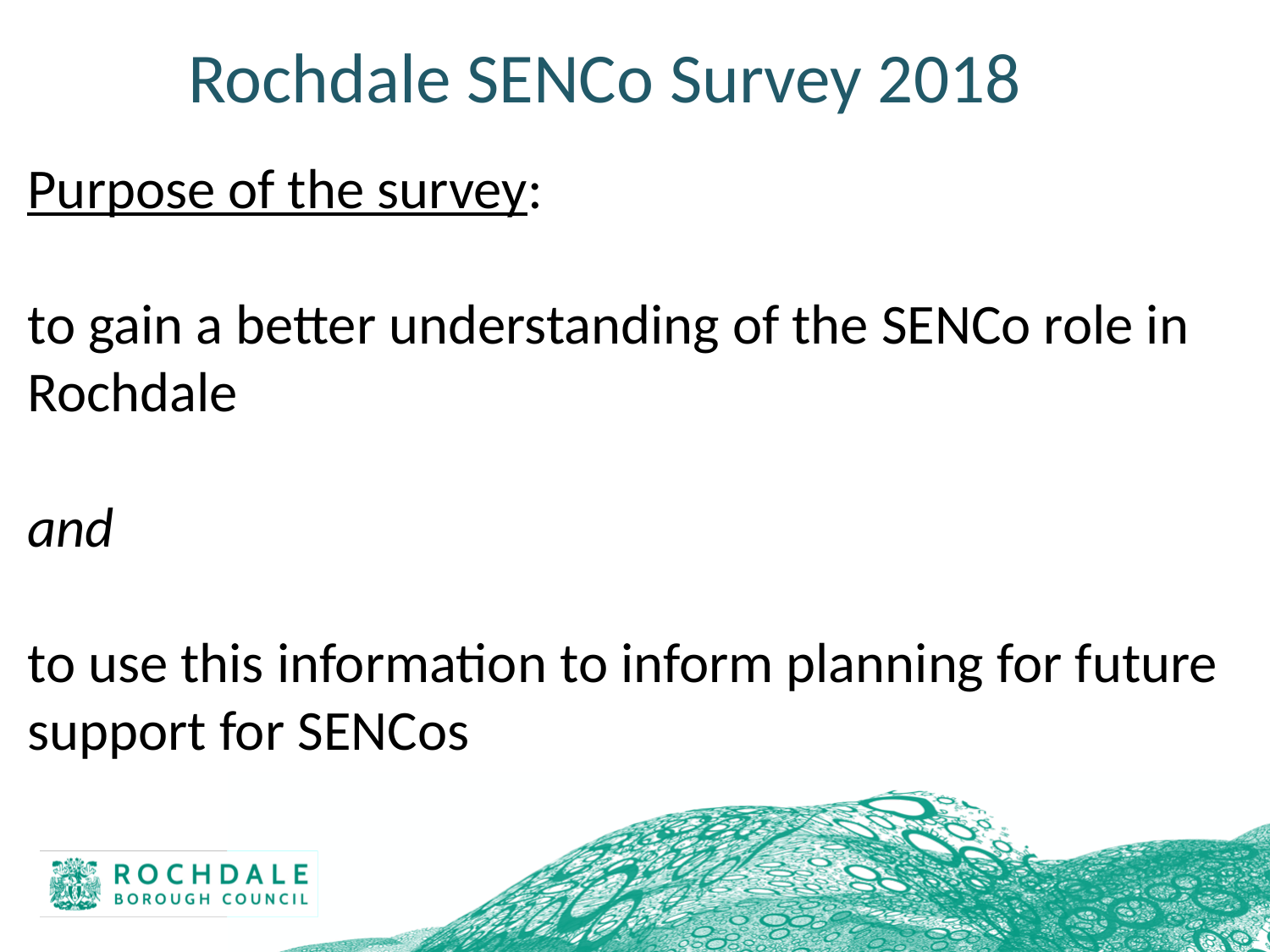

Rochdale SENCo Survey 2018
Purpose of the survey:

to gain a better understanding of the SENCo role in Rochdale

and

to use this information to inform planning for future support for SENCos